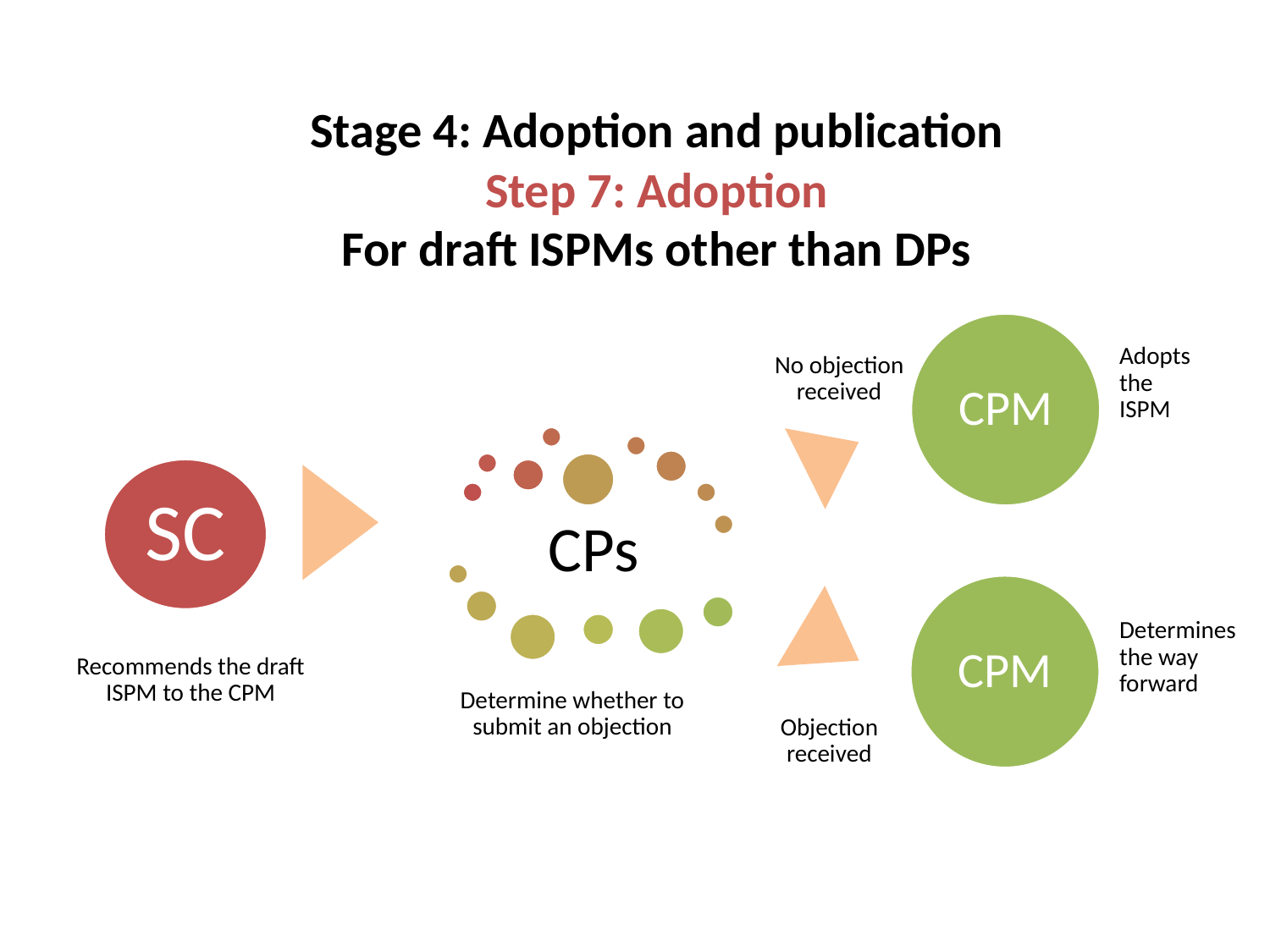

Stage 4: Adoption and publication
Step 7: Adoption
For draft ISPMs other than DPs

No objection received

Adopts the ISPM

CPM
SC

CPs

CPM

Recommends the draft ISPM to the CPM
Determines the way forward

Objection received

Determine whether to submit an objection